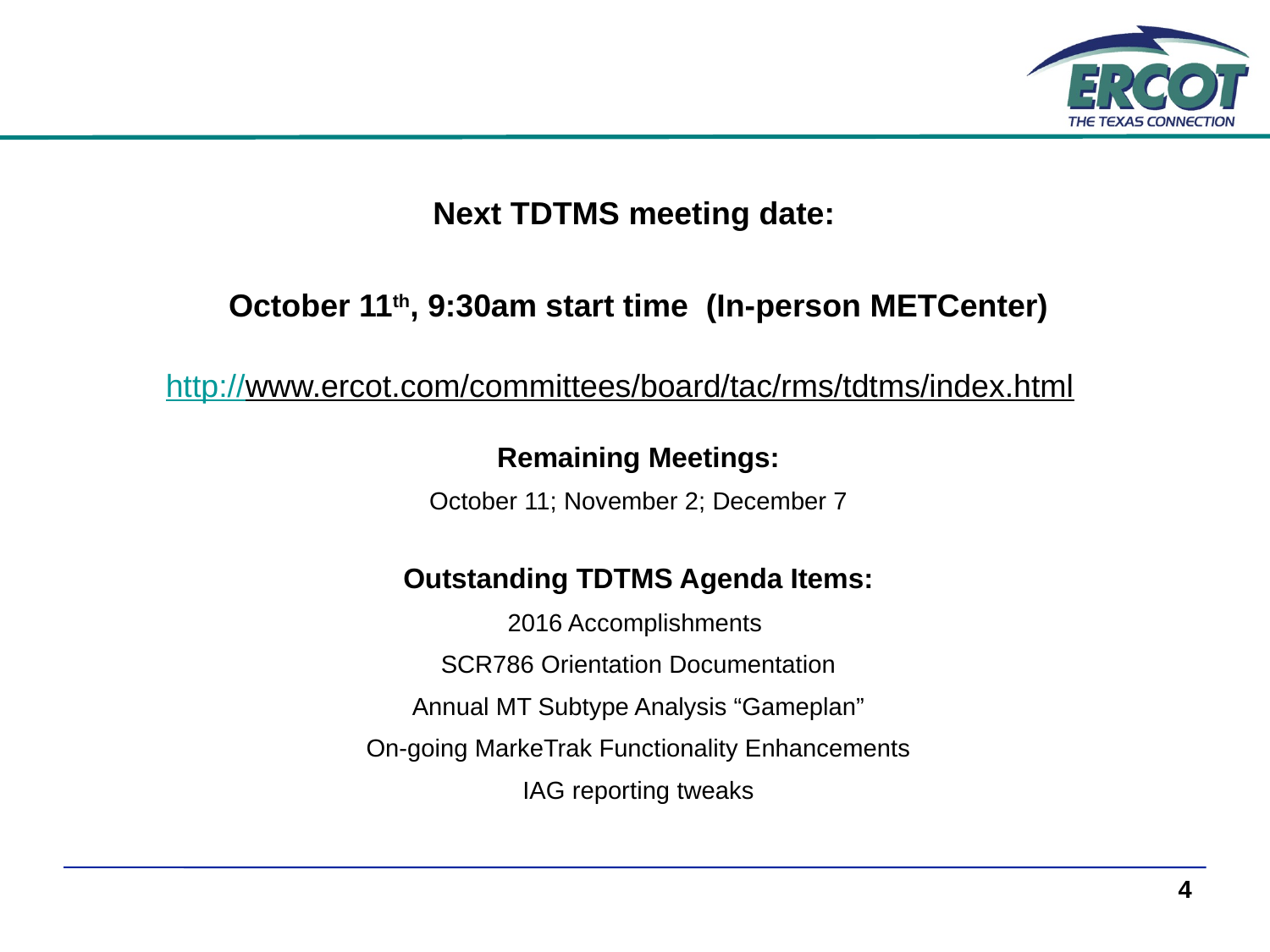

Next TDTMS meeting date:
October 11th, 9:30am start time  (In-person METCenter)

Remaining Meetings:
October 11; November 2; December 7

Outstanding TDTMS Agenda Items:
2016 Accomplishments
SCR786 Orientation Documentation
Annual MT Subtype Analysis “Gameplan”
On-going MarkeTrak Functionality Enhancements
IAG reporting tweaks
http://www.ercot.com/committees/board/tac/rms/tdtms/index.html

4